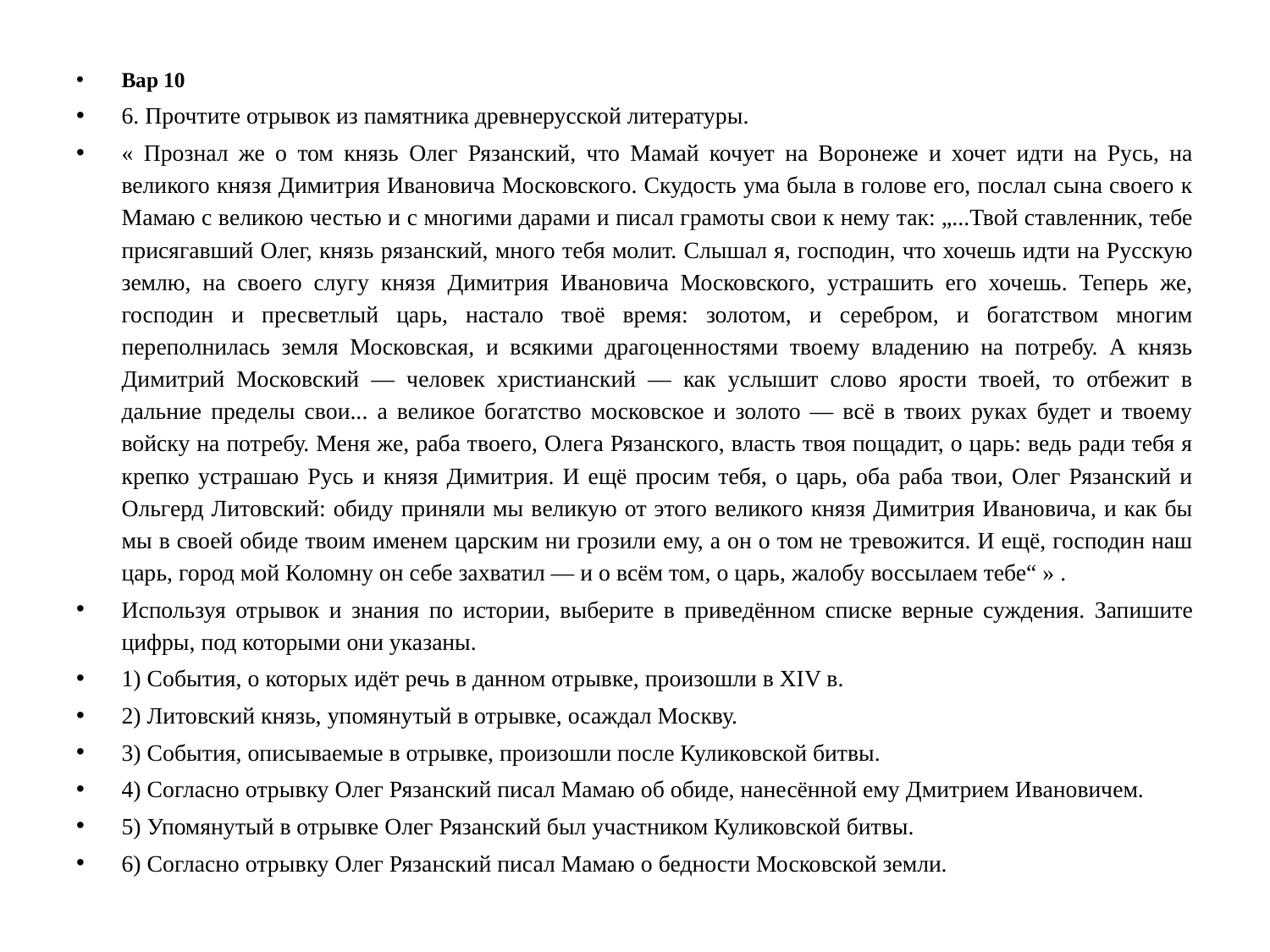

Вар 10
6. Прочтите отрывок из памятника древнерусской литературы.
« Прознал же о том князь Олег Рязанский, что Мамай кочует на Воронеже и хочет идти на Русь, на великого князя Димитрия Ивановича Московского. Скудость ума была в голове его, послал сына своего к Мамаю с великою честью и с многими дарами и писал грамоты свои к нему так: „...Твой ставленник, тебе присягавший Олег, князь рязанский, много тебя молит. Слышал я, господин, что хочешь идти на Русскую землю, на своего слугу князя Димитрия Ивановича Московского, устрашить его хочешь. Теперь же, господин и пресветлый царь, настало твоё время: золотом, и серебром, и богатством многим переполнилась земля Московская, и всякими драгоценностями твоему владению на потребу. А князь Димитрий Московский — человек христианский — как услышит слово ярости твоей, то отбежит в дальние пределы свои... а великое богатство московское и золото — всё в твоих руках будет и твоему войску на потребу. Меня же, раба твоего, Олега Рязанского, власть твоя пощадит, о царь: ведь ради тебя я крепко устрашаю Русь и князя Димитрия. И ещё просим тебя, о царь, оба раба твои, Олег Рязанский и Ольгерд Литовский: обиду приняли мы великую от этого великого князя Димитрия Ивановича, и как бы мы в своей обиде твоим именем царским ни грозили ему, а он о том не тревожится. И ещё, господин наш царь, город мой Коломну он себе захватил — и о всём том, о царь, жалобу воссылаем тебе“ » .
Используя отрывок и знания по истории, выберите в приведённом списке верные суждения. Запишите цифры, под которыми они указаны.
1) События, о которых идёт речь в данном отрывке, произошли в XIV в.
2) Литовский князь, упомянутый в отрывке, осаждал Москву.
3) События, описываемые в отрывке, произошли после Куликовской битвы.
4) Согласно отрывку Олег Рязанский писал Мамаю об обиде, нанесённой ему Дмитрием Ивановичем.
5) Упомянутый в отрывке Олег Рязанский был участником Куликовской битвы.
6) Согласно отрывку Олег Рязанский писал Мамаю о бедности Московской земли.